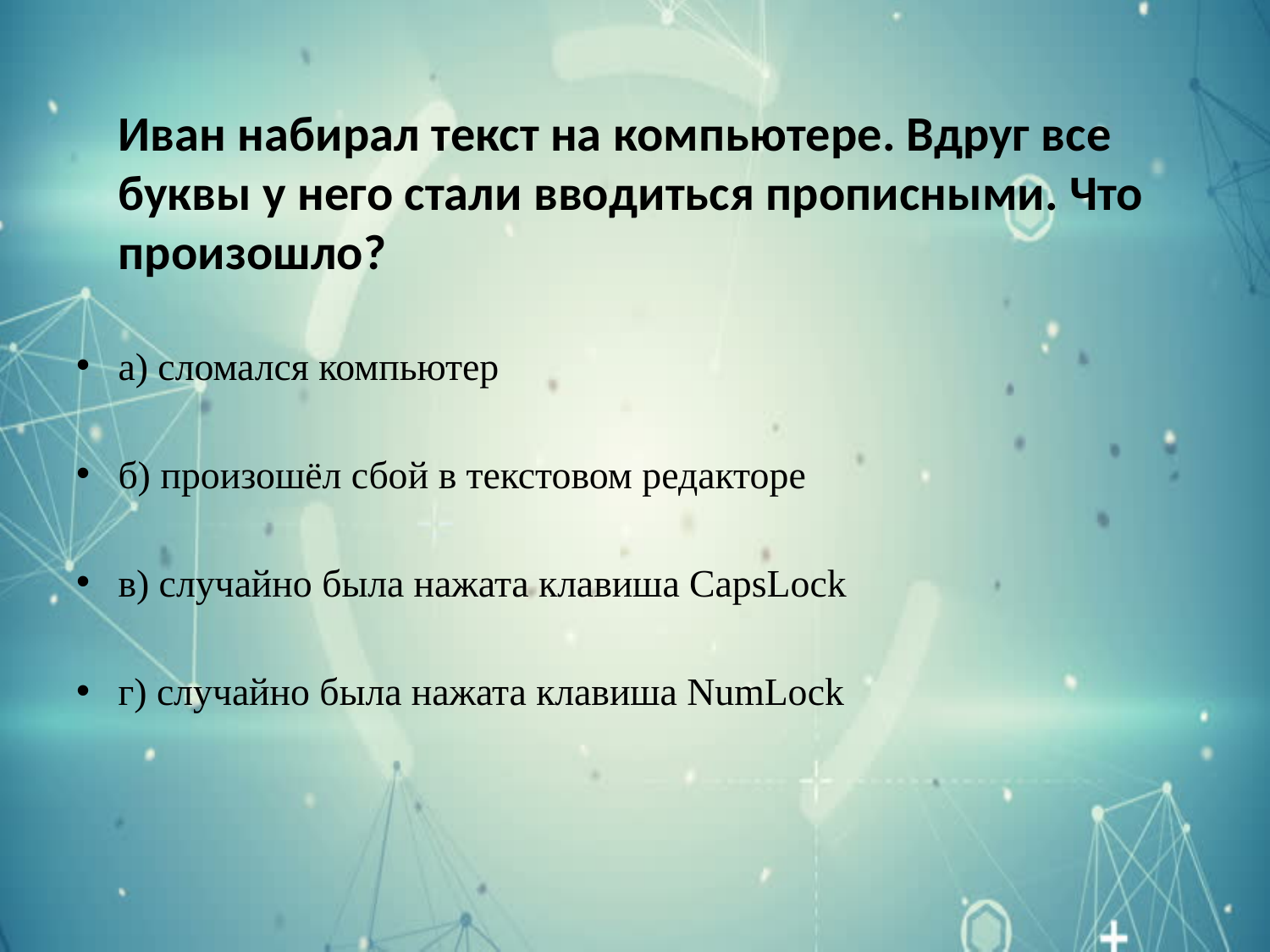

Иван набирал текст на компьютере. Вдруг все буквы у него стали вводиться прописными. Что произошло?

а) сломался компьютер

б) произошёл сбой в текстовом редакторе

в) случайно была нажата клавиша CapsLock

г) случайно была нажата клавиша NumLock